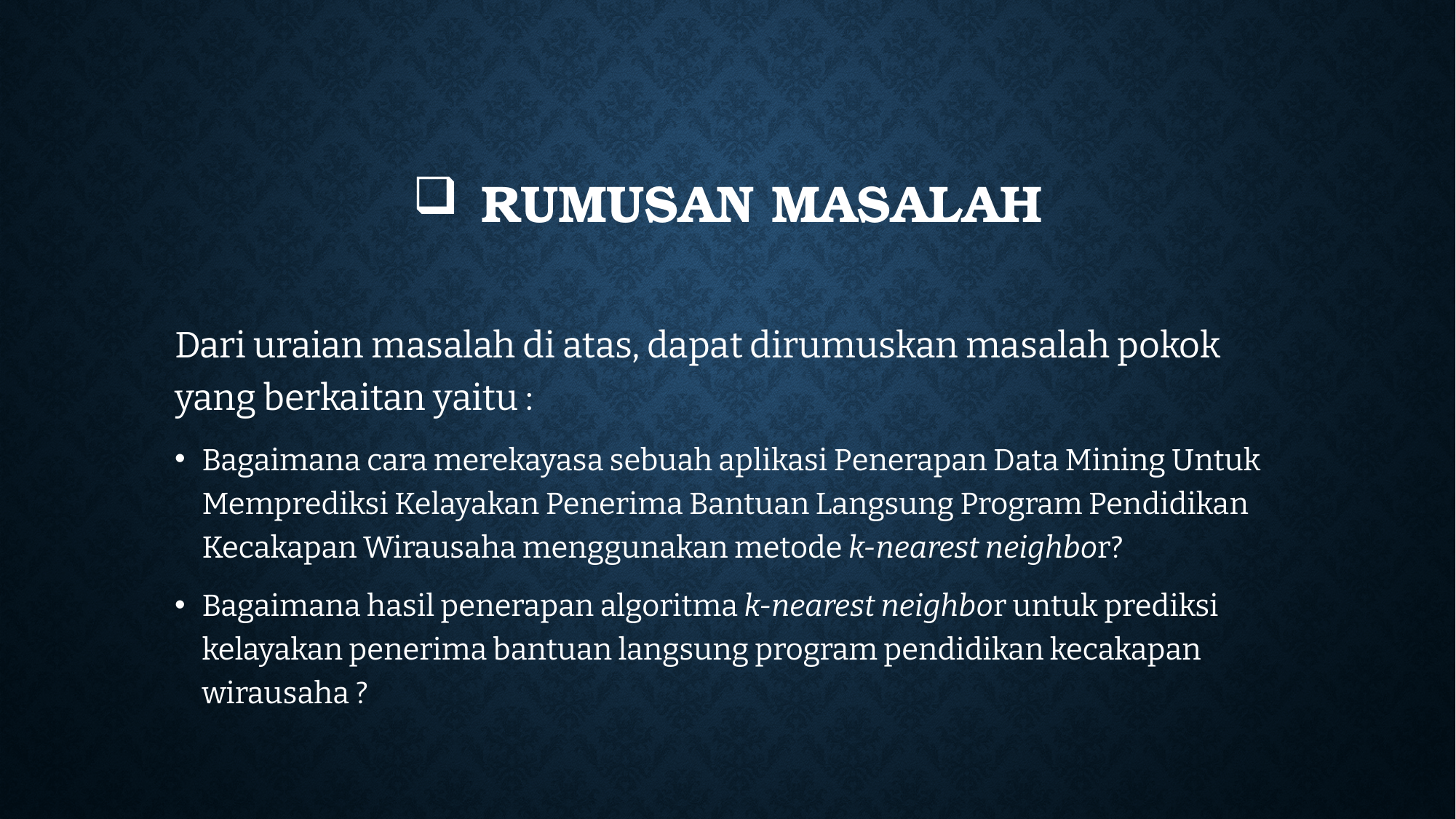

# Rumusan Masalah
Dari uraian masalah di atas, dapat dirumuskan masalah pokok yang berkaitan yaitu :
Bagaimana cara merekayasa sebuah aplikasi Penerapan Data Mining Untuk Memprediksi Kelayakan Penerima Bantuan Langsung Program Pendidikan Kecakapan Wirausaha menggunakan metode k-nearest neighbor?
Bagaimana hasil penerapan algoritma k-nearest neighbor untuk prediksi kelayakan penerima bantuan langsung program pendidikan kecakapan wirausaha ?